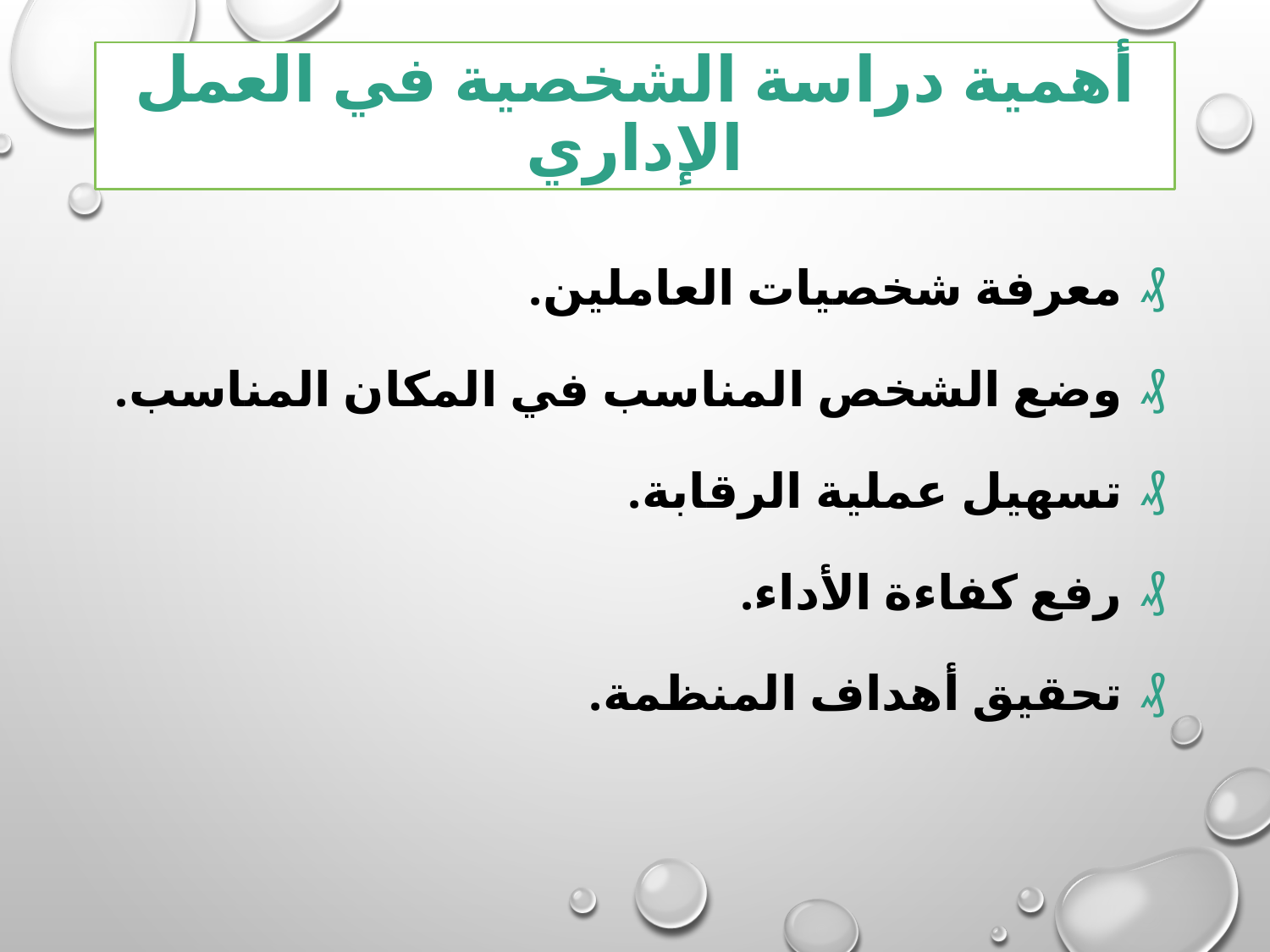

# أهمية دراسة الشخصية في العمل الإداري
 معرفة شخصيات العاملين.
 وضع الشخص المناسب في المكان المناسب.
 تسهيل عملية الرقابة.
 رفع كفاءة الأداء.
 تحقيق أهداف المنظمة.